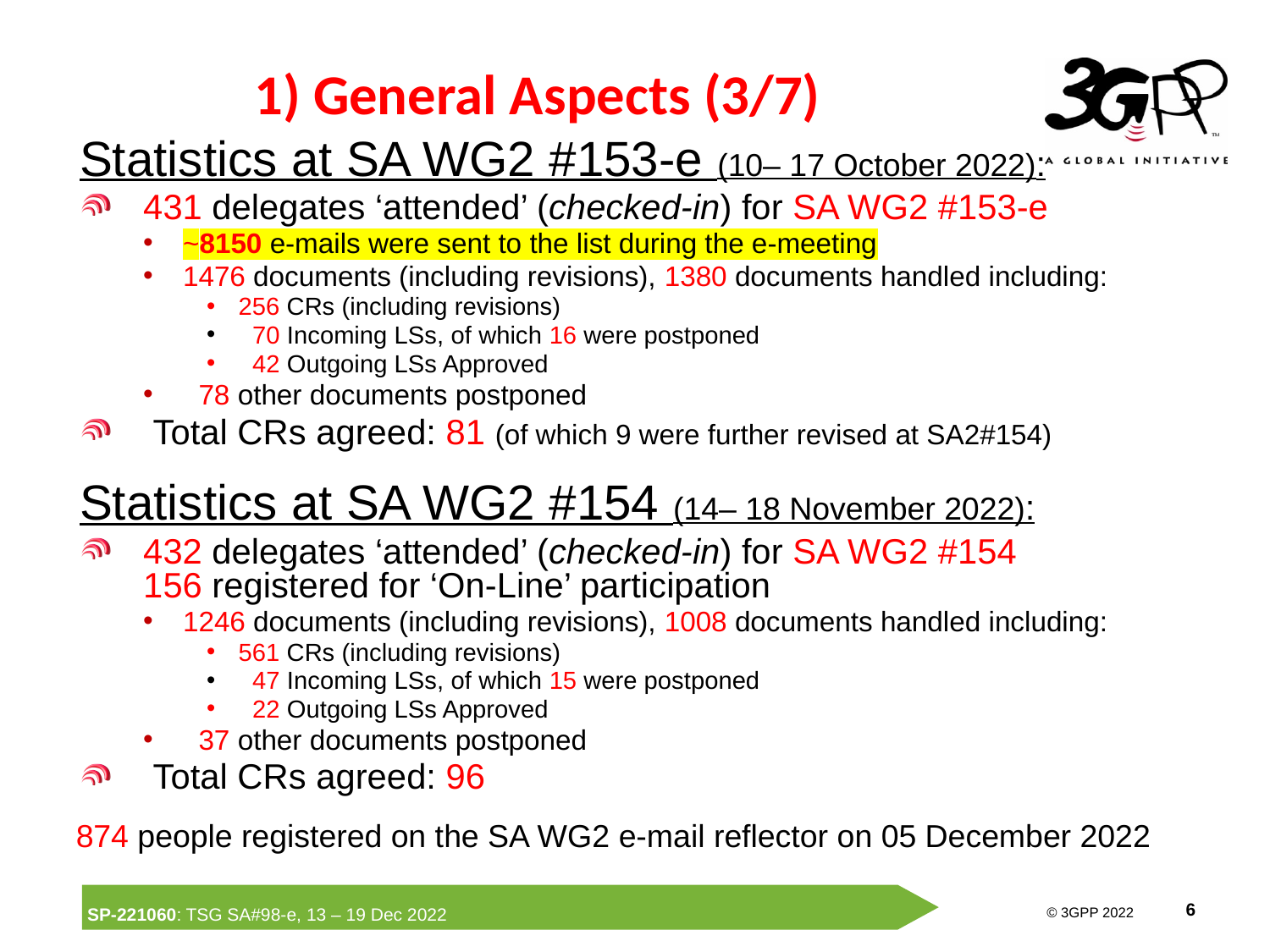

# 1) General Aspects (3/7)
Statistics at SA WG2 #153-e (10– 17 October 2022):
431 delegates ‘attended’ (checked-in) for SA WG2 #153-e
~8150 e-mails were sent to the list during the e-meeting
1476 documents (including revisions), 1380 documents handled including:
256 CRs (including revisions)
  70 Incoming LSs, of which 16 were postponed
  42 Outgoing LSs Approved
  78 other documents postponed
 Total CRs agreed: 81 (of which 9 were further revised at SA2#154)

Statistics at SA WG2 #154 (14– 18 November 2022):
432 delegates ‘attended’ (checked-in) for SA WG2 #154
156 registered for ‘On-Line’ participation
1246 documents (including revisions), 1008 documents handled including:
561 CRs (including revisions)
  47 Incoming LSs, of which 15 were postponed
  22 Outgoing LSs Approved
  37 other documents postponed
 Total CRs agreed: 96

874 people registered on the SA WG2 e-mail reflector on 05 December 2022